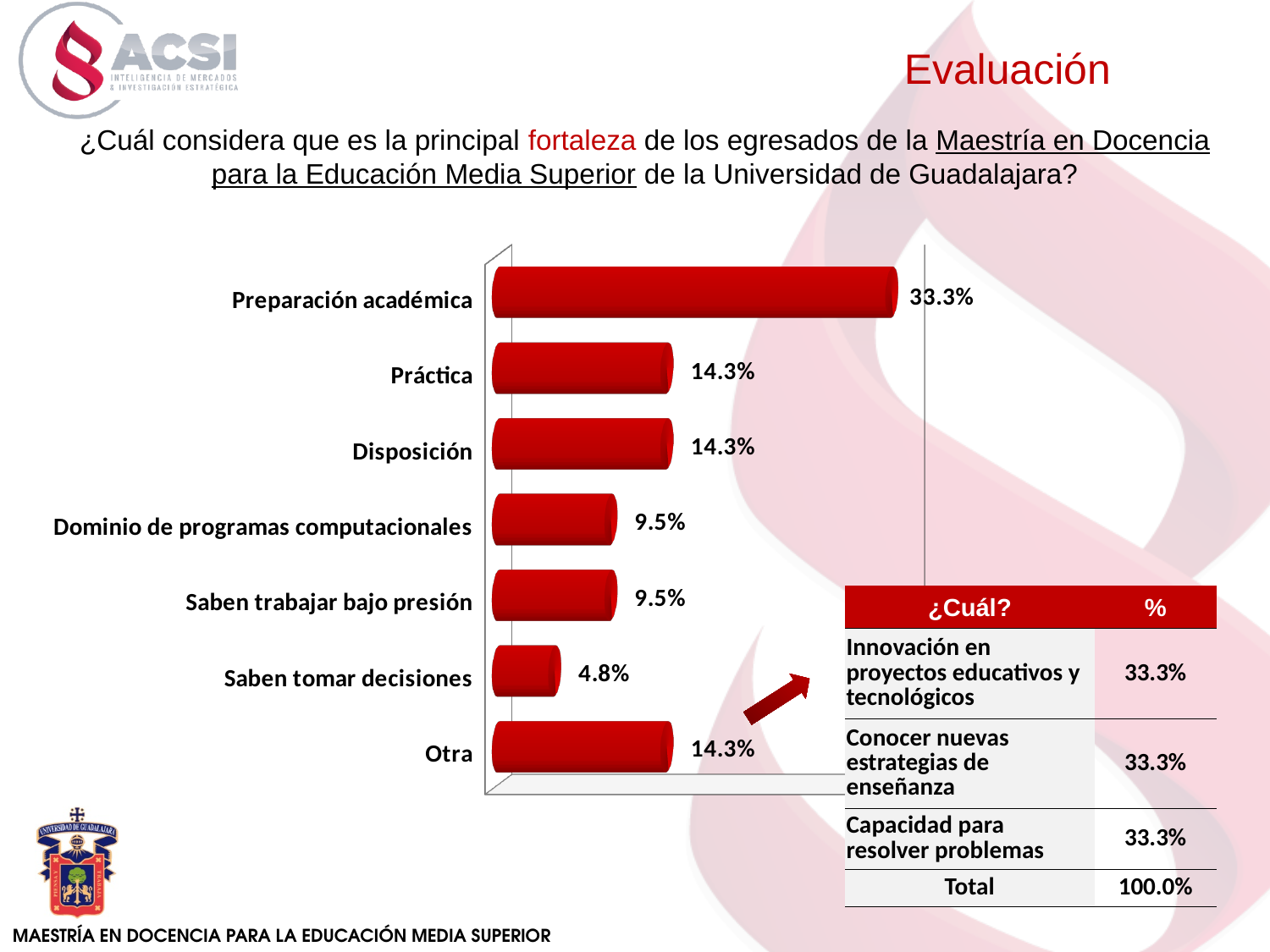

Evaluación
¿Cuál considera que es la principal fortaleza de los egresados de la Maestría en Docencia para la Educación Media Superior de la Universidad de Guadalajara?

[unsupported chart]

| ¿Cuál? | % |
| --- | --- |
| Innovación en proyectos educativos y tecnológicos | 33.3% |
| Conocer nuevas estrategias de enseñanza | 33.3% |
| Capacidad para resolver problemas | 33.3% |
| Total | 100.0% |